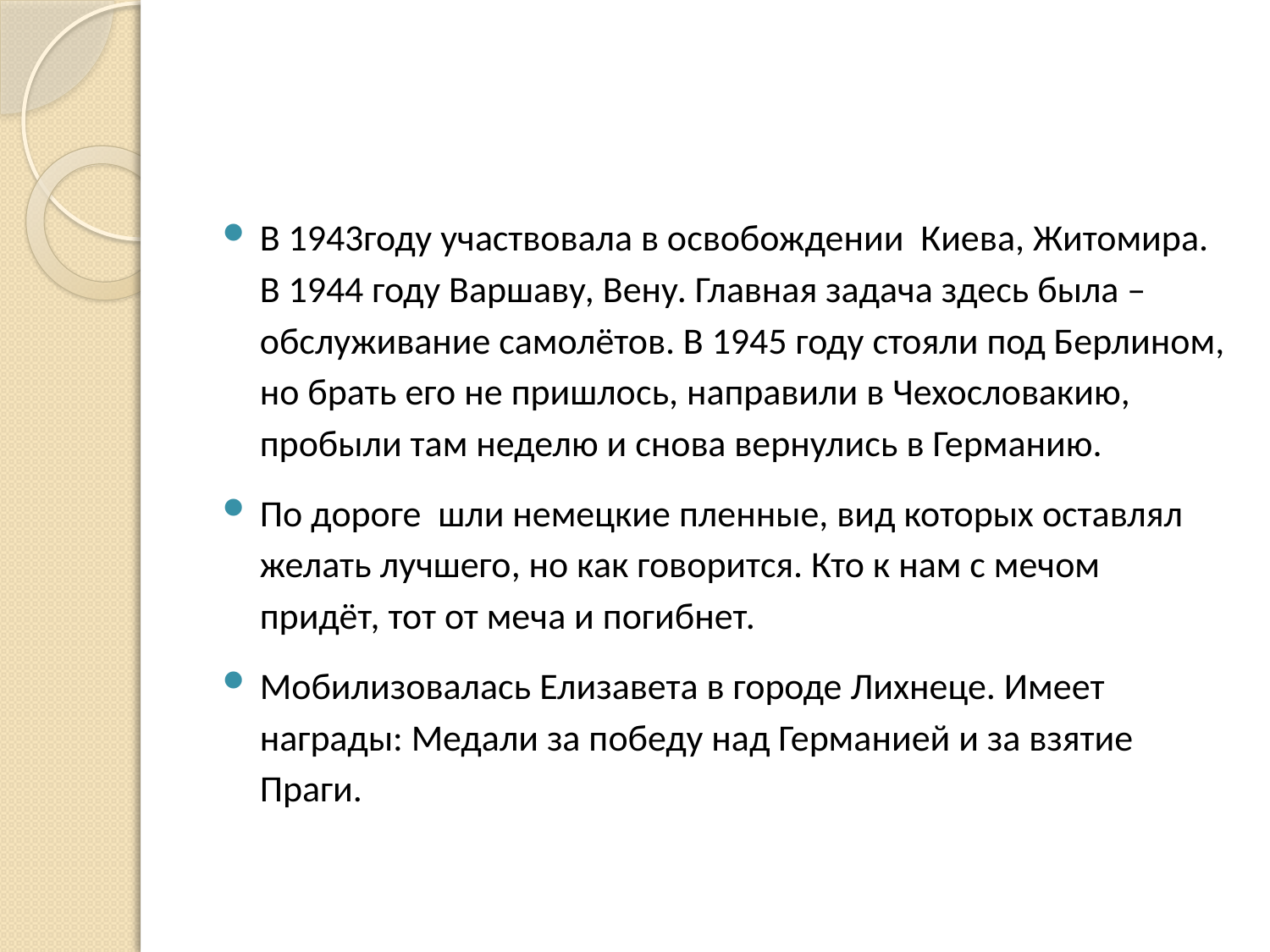

#
В 1943году участвовала в освобождении  Киева, Житомира.  В 1944 году Варшаву, Вену. Главная задача здесь была – обслуживание самолётов. В 1945 году стояли под Берлином, но брать его не пришлось, направили в Чехословакию, пробыли там неделю и снова вернулись в Германию.
По дороге  шли немецкие пленные, вид которых оставлял желать лучшего, но как говорится. Кто к нам с мечом придёт, тот от меча и погибнет.
Мобилизовалась Елизавета в городе Лихнеце. Имеет награды: Медали за победу над Германией и за взятие Праги.